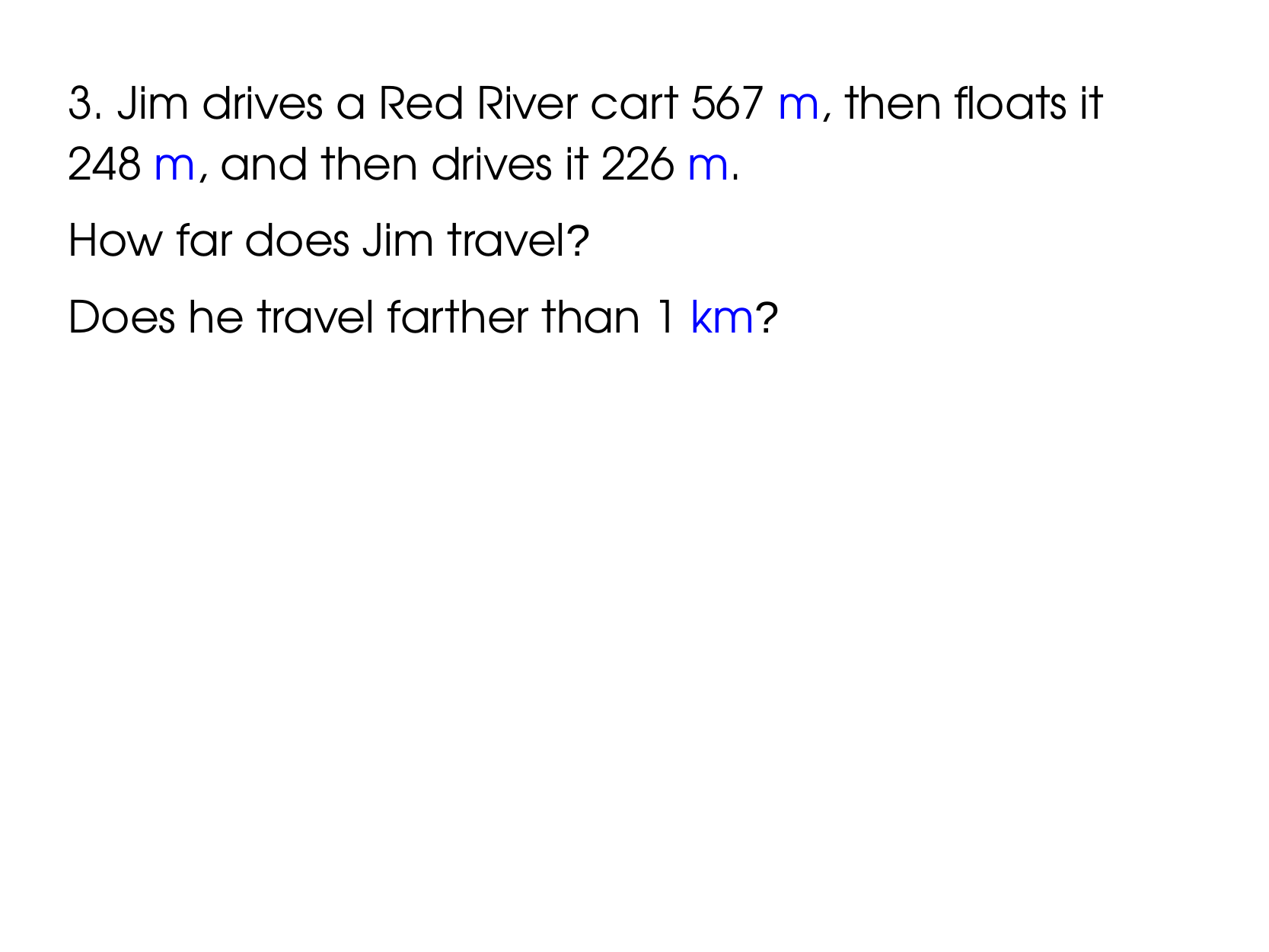

3. Jim drives a Red River cart 567 m, then floats it
248 m, and then drives it 226 m.
How far does Jim travel?
Does he travel farther than 1 km?